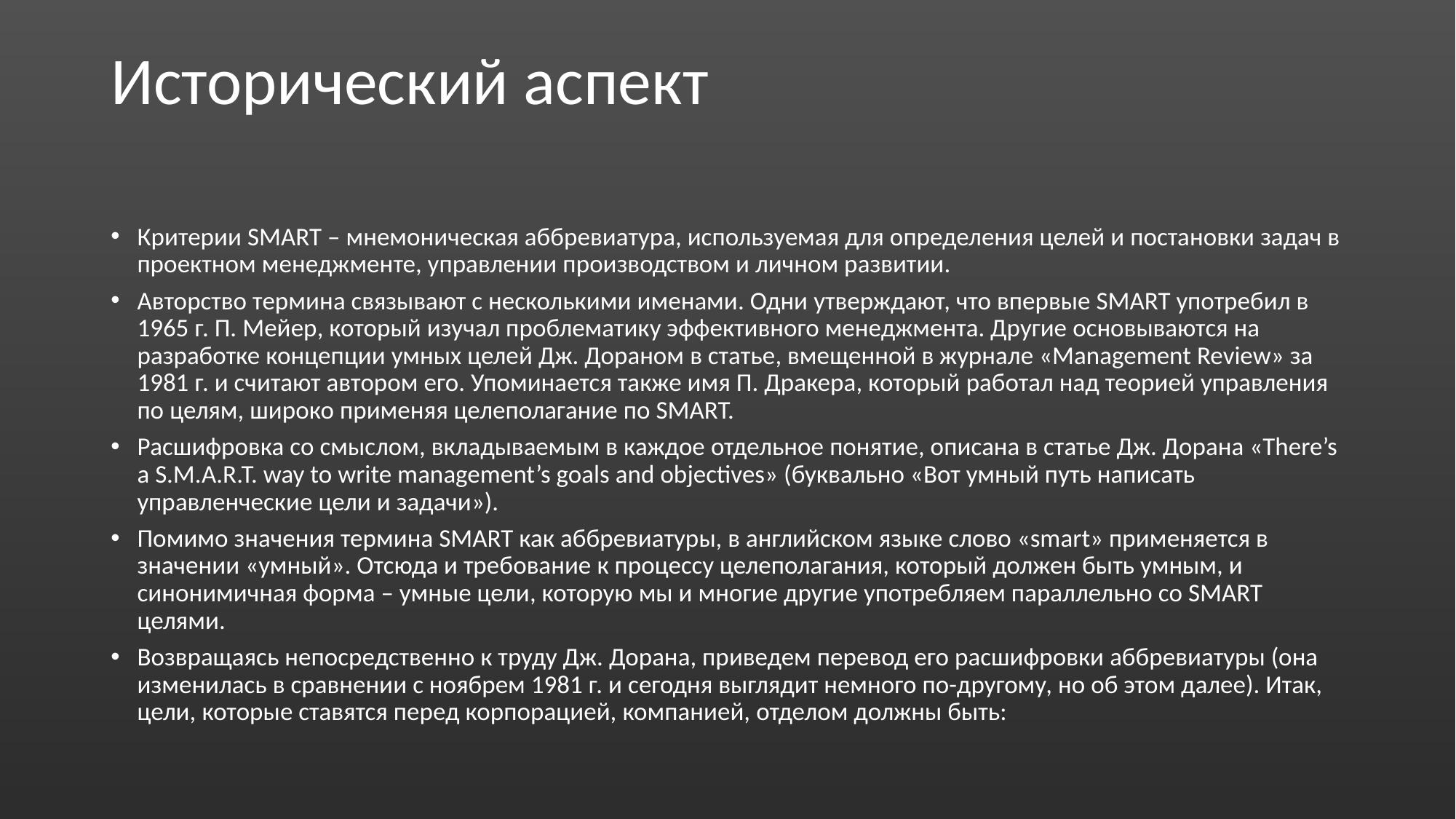

# Исторический аспект
Критерии SMART – мнемоническая аббревиатура, используемая для определения целей и постановки задач в проектном менеджменте, управлении производством и личном развитии.
Авторство термина связывают с несколькими именами. Одни утверждают, что впервые SMART употребил в 1965 г. П. Мейер, который изучал проблематику эффективного менеджмента. Другие основываются на разработке концепции умных целей Дж. Дораном в статье, вмещенной в журнале «Management Review» за 1981 г. и считают автором его. Упоминается также имя П. Дракера, который работал над теорией управления по целям, широко применяя целеполагание по SMART.
Расшифровка со смыслом, вкладываемым в каждое отдельное понятие, описана в статье Дж. Дорана «There’s a S.M.A.R.T. way to write management’s goals and objectives» (буквально «Вот умный путь написать управленческие цели и задачи»).
Помимо значения термина SMART как аббревиатуры, в английском языке слово «smart» применяется в значении «умный». Отсюда и требование к процессу целеполагания, который должен быть умным, и синонимичная форма – умные цели, которую мы и многие другие употребляем параллельно со SMART целями.
Возвращаясь непосредственно к труду Дж. Дорана, приведем перевод его расшифровки аббревиатуры (она изменилась в сравнении с ноябрем 1981 г. и сегодня выглядит немного по-другому, но об этом далее). Итак, цели, которые ставятся перед корпорацией, компанией, отделом должны быть: